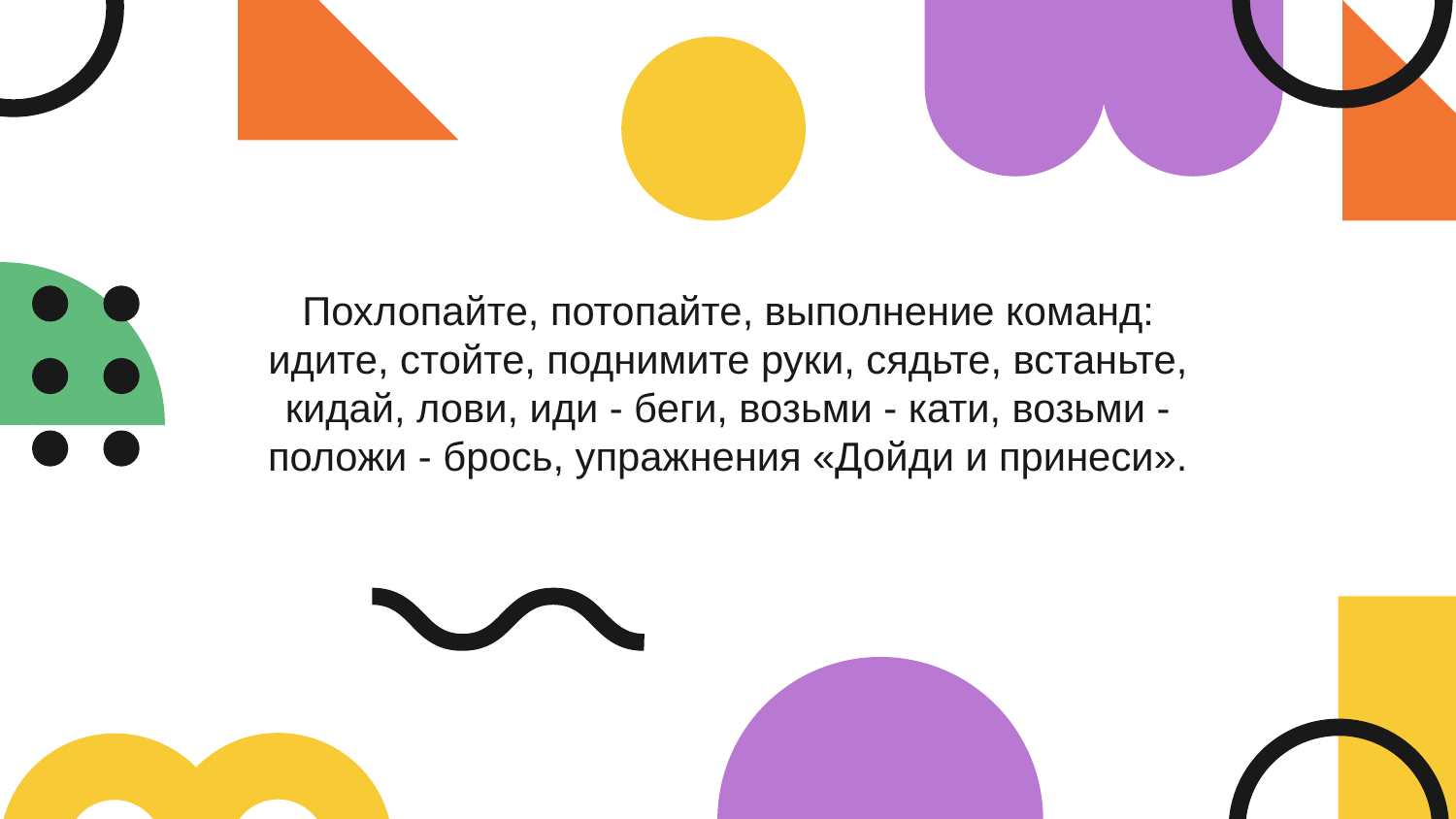

# Похлопайте, потопайте, выполнение команд: идите, стойте, поднимите руки, сядьте, встаньте, кидай, лови, иди - беги, возьми - кати, возьми - положи - брось, упражнения «Дойди и принеси».